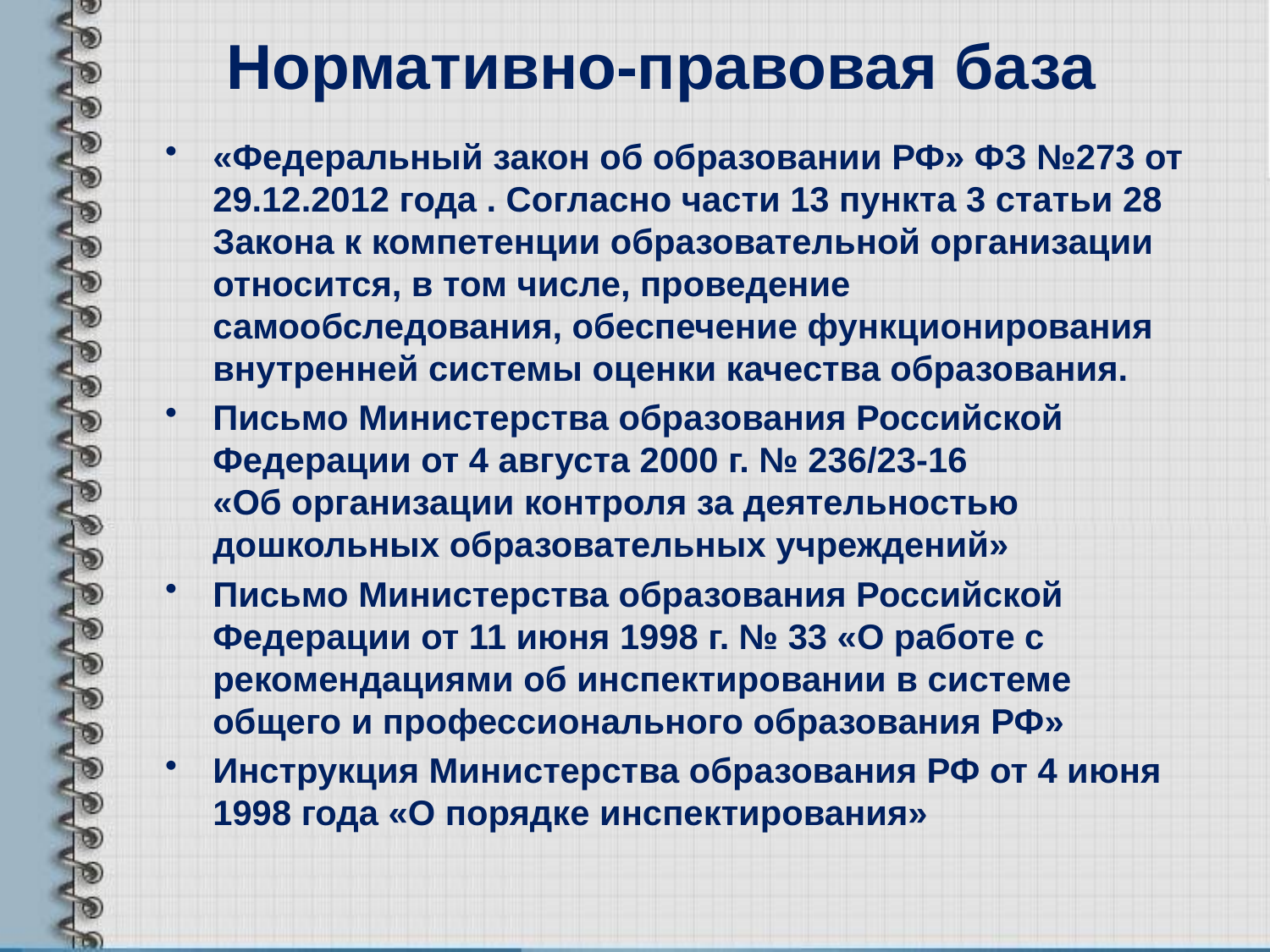

# Нормативно-правовая база
«Федеральный закон об образовании РФ» ФЗ №273 от 29.12.2012 года . Согласно части 13 пункта 3 статьи 28 Закона к компетенции образовательной организации относится, в том числе, проведение самообследования, обеспечение функционирования внутренней системы оценки качества образования.
Письмо Министерства образования Российской Федерации от 4 августа 2000 г. № 236/23-16
«Об организации контроля за деятельностью дошкольных образовательных учреждений»
Письмо Министерства образования Российской Федерации от 11 июня 1998 г. № 33 «О работе с рекомендациями об инспектировании в системе общего и профессионального образования РФ»
Инструкция Министерства образования РФ от 4 июня 1998 года «О порядке инспектирования»